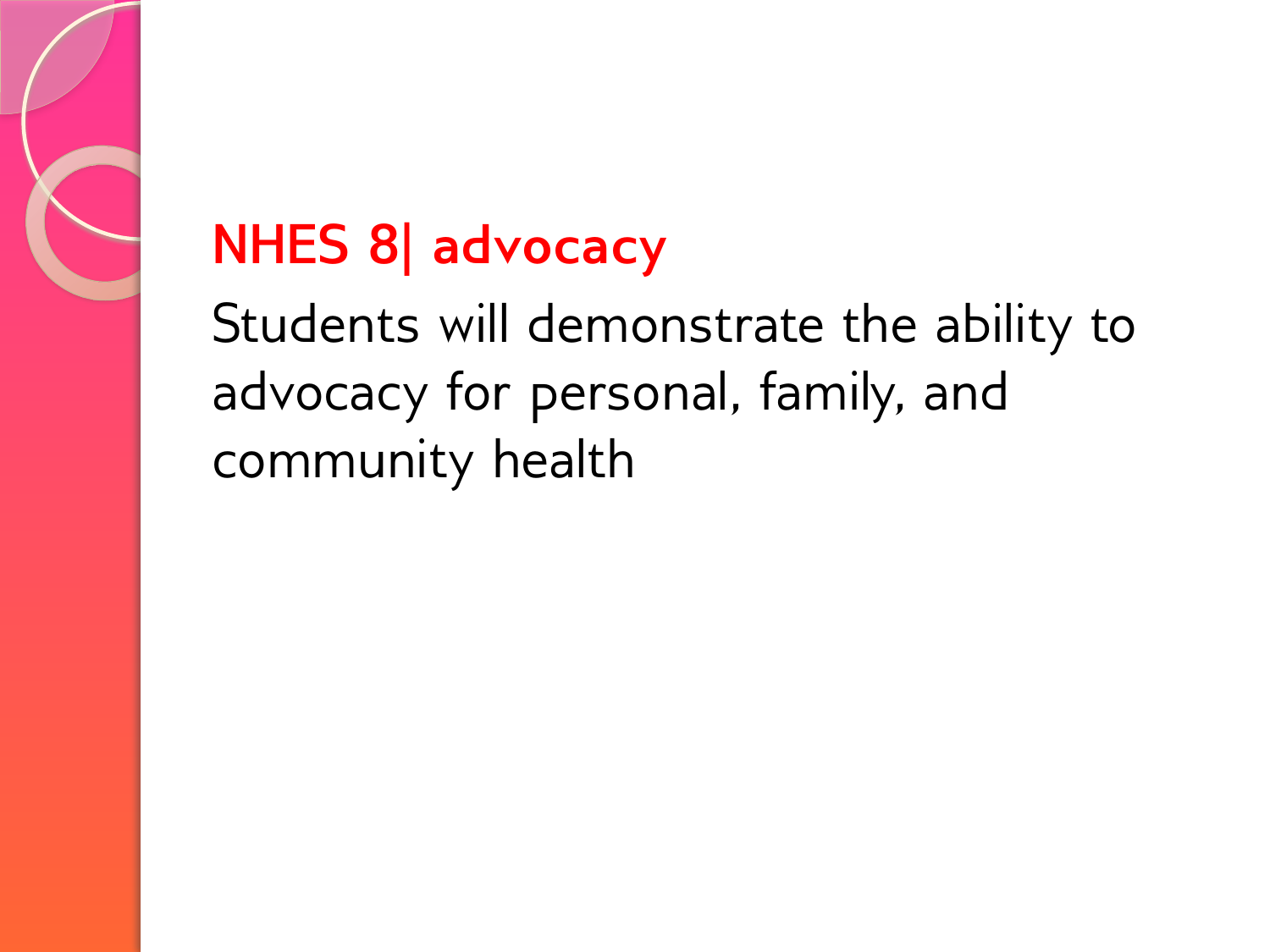

NHES 8| advocacy
Students will demonstrate the ability to advocacy for personal, family, and community health